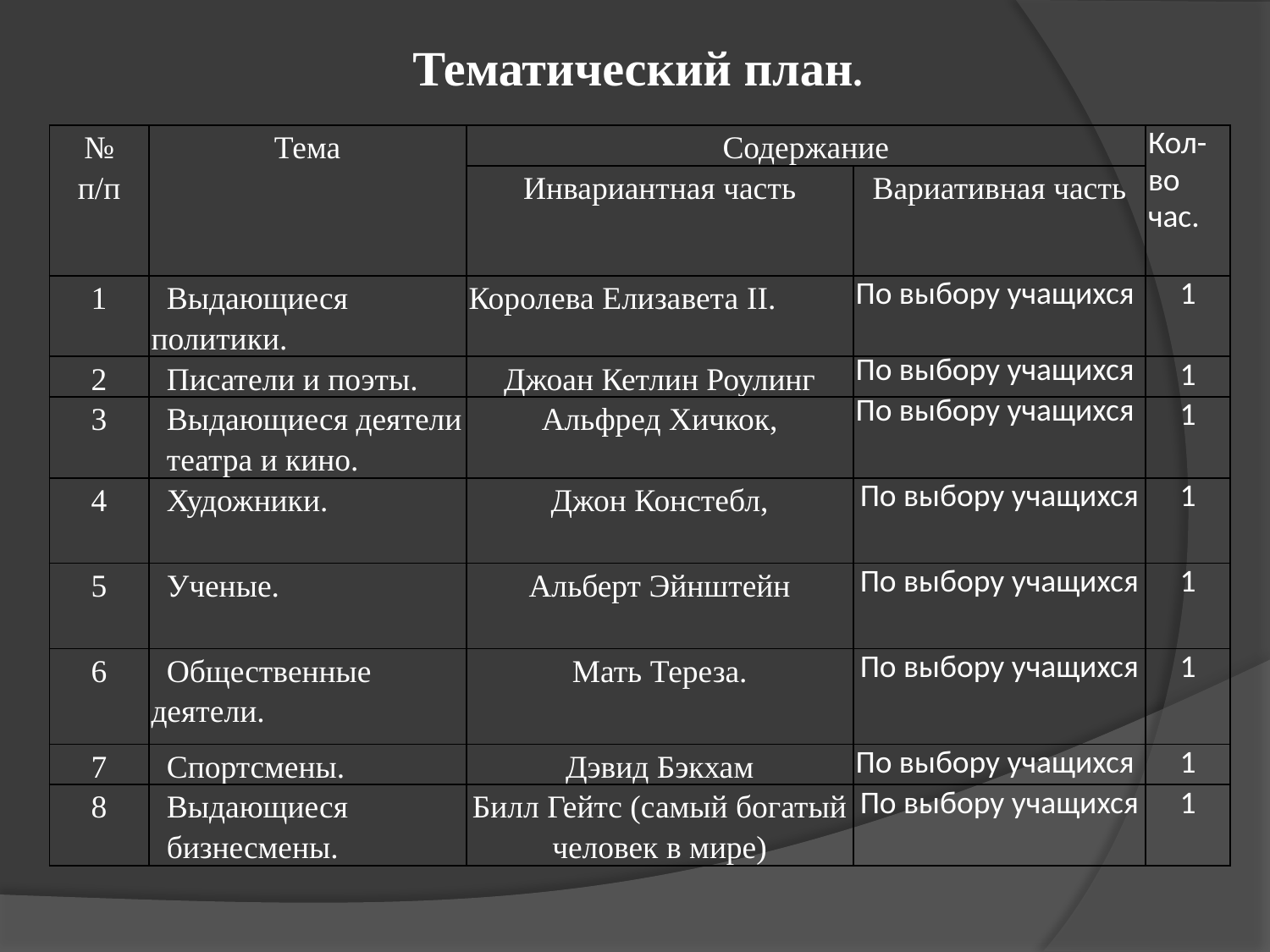

Тематический план.
| № п/п | Тема | Содержание |  | Кол-во час. |
| --- | --- | --- | --- | --- |
|  |  | Инвариантная часть | Вариативная часть |  |
| 1 | Выдающиеся политики. | Королева Елизавета II. | По выбору учащихся | 1 |
| 2 | Писатели и поэты. | Джоан Кетлин Роулинг | По выбору учащихся | 1 |
| 3 | Выдающиеся деятели театра и кино. | Альфред Хичкок, | По выбору учащихся | 1 |
| 4 | Художники. | Джон Констебл, | По выбору учащихся | 1 |
| 5 | Ученые. | Альберт Эйнштейн | По выбору учащихся | 1 |
| 6 | Общественные деятели. | Мать Тереза. | По выбору учащихся | 1 |
| 7 | Спортсмены. | Дэвид Бэкхам | По выбору учащихся | 1 |
| 8 | Выдающиеся бизнесмены. | Билл Гейтс (самый богатый человек в мире) | По выбору учащихся | 1 |